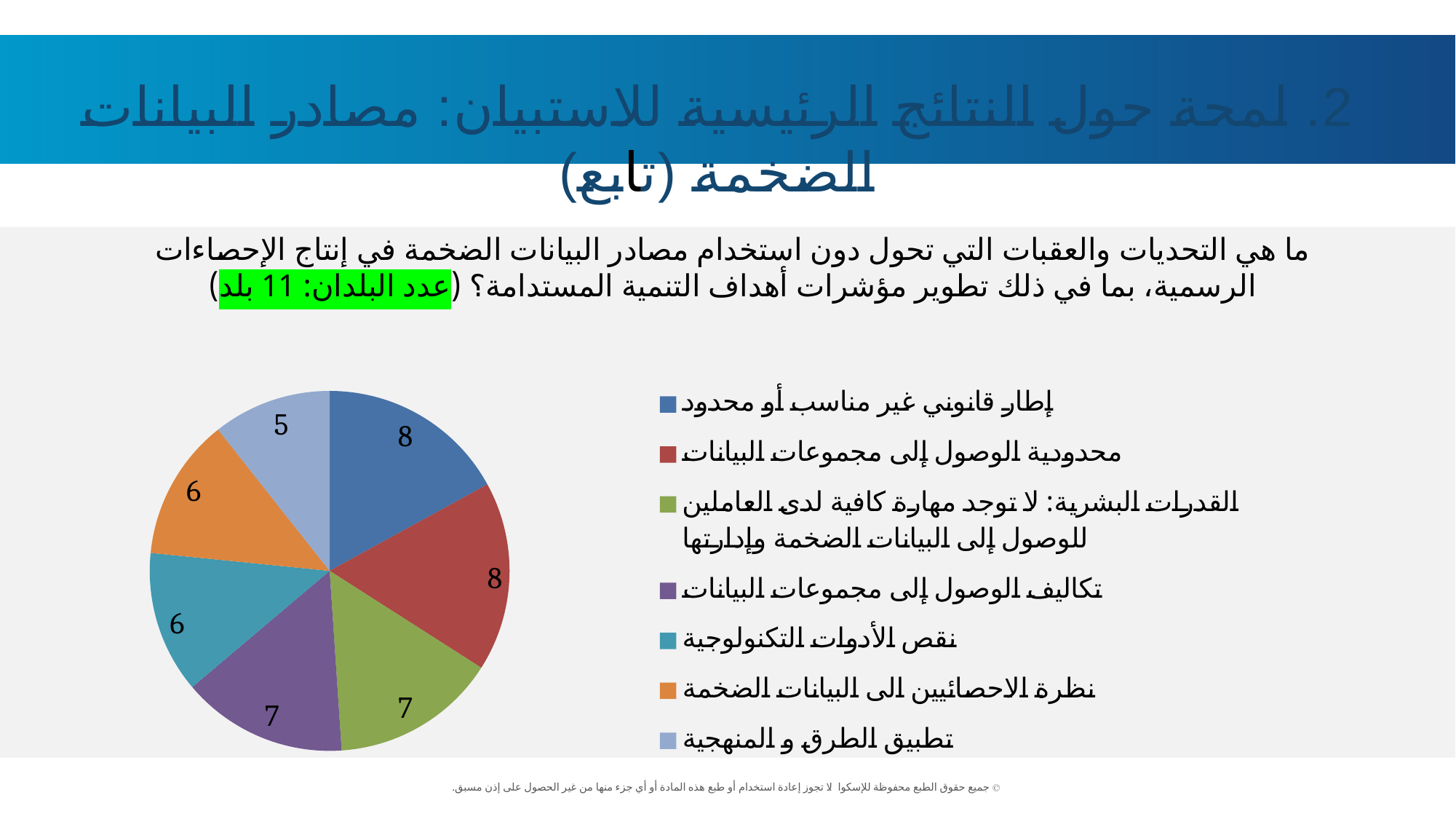

2. لمحة حول النتائج الرئيسية للاستبيان: مصادر البيانات الضخمة (تابع)

ما هي التحديات والعقبات التي تحول دون استخدام مصادر البيانات الضخمة في إنتاج الإحصاءات الرسمية، بما في ذلك تطوير مؤشرات أهداف التنمية المستدامة؟ (عدد البلدان: 11 بلد)

### Chart

| Category |  |
|---|---|
| إﻃﺎر ﻗﺎﻧﻮﻧﻲ ﻏﻴﺮ ﻣﻨﺎﺳﺐ أو ﻣﺤﺪود   | 8.0 |
| ﻣﺤﺪودﻳﺔ اﻟﻮﺻﻮل إﻟﻰ ﻣﺠﻤﻮﻋﺎت اﻟﺒﻴﺎﻧﺎت | 8.0 |
| اﻟﻘﺪرات اﻟﺒﺸﺮﻳﺔ: ﻻ ﺗﻮﺟﺪ ﻣﻬﺎرة ﻛﺎﻓﻴﺔ ﻟﺪى اﻟﻌﺎﻣﻠﻴﻦ ﻟﻠﻮﺻﻮل إﻟﻰ اﻟﺒﻴﺎﻧﺎت اﻟﻀﺨﻤﺔ وإدارﺗﻬﺎ  | 7.0 |
| ﺗﻜﺎﻟﻴﻒ اﻟﻮﺻﻮل إﻟﻰ ﻣﺠﻤﻮﻋﺎت اﻟﺒﻴﺎﻧﺎت | 7.0 |
| ﻧﻘﺺ اﻟﺄدوات اﻟﺘﻜﻨﻮﻟﻮﺟﻴﺔ  | 6.0 |
| ﻧﻈﺮة اﻻﺣﺼﺎﺋﻴﻴﻦ اﻟﻰ اﻟﺒﻴﺎﻧﺎت اﻟﻀﺨﻤﺔ  | 6.0 |
| ﺗﻄﺒﻴﻖ اﻟﻄﺮق و اﻟﻤﻨﻬﺠﻴﺔ  | 5.0 |